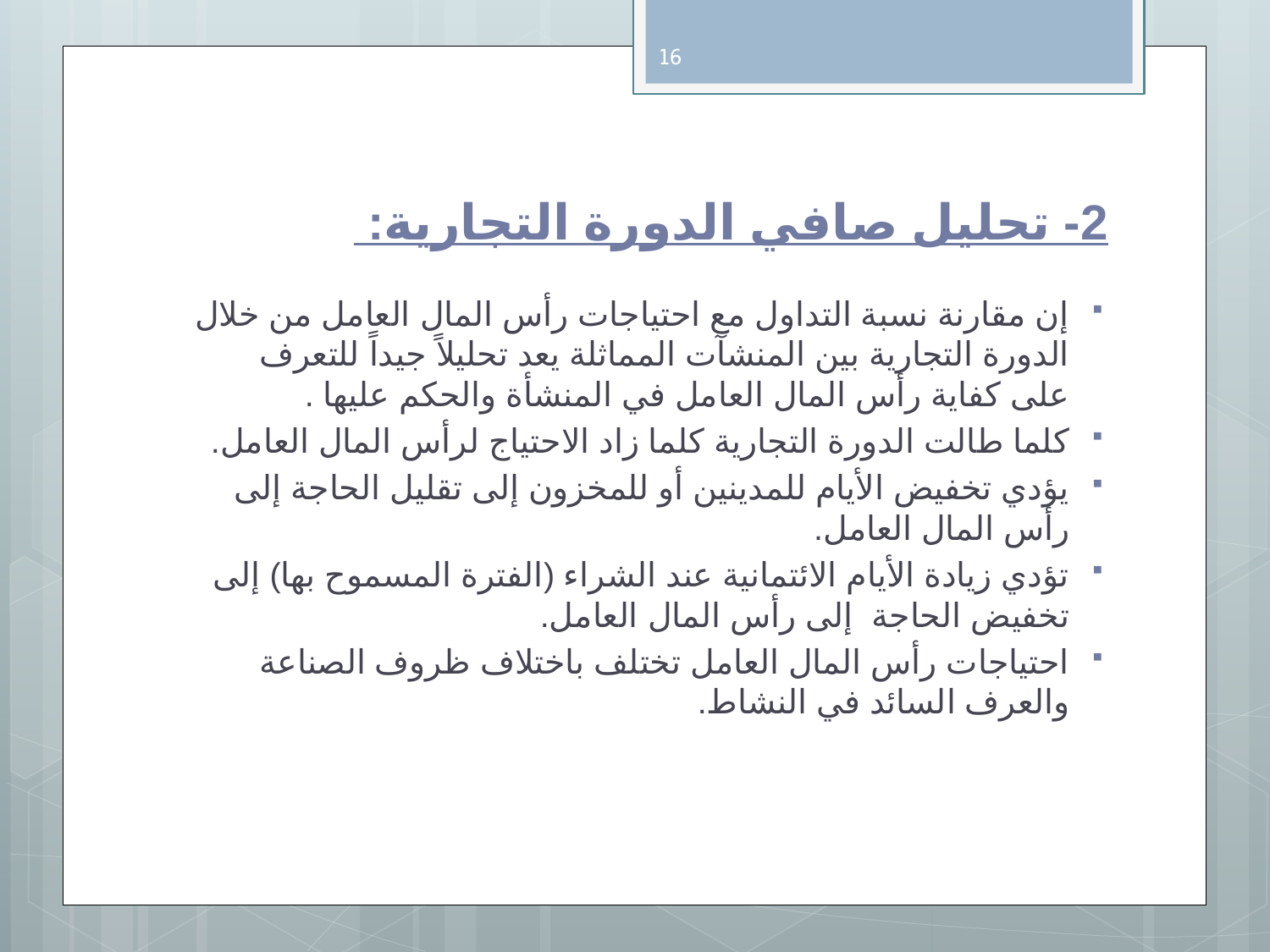

16
# 2- تحليل صافي الدورة التجارية:
إن مقارنة نسبة التداول مع احتياجات رأس المال العامل من خلال الدورة التجارية بين المنشآت المماثلة يعد تحليلاً جيداً للتعرف على كفاية رأس المال العامل في المنشأة والحكم عليها .
كلما طالت الدورة التجارية كلما زاد الاحتياج لرأس المال العامل.
يؤدي تخفيض الأيام للمدينين أو للمخزون إلى تقليل الحاجة إلى رأس المال العامل.
تؤدي زيادة الأيام الائتمانية عند الشراء (الفترة المسموح بها) إلى تخفيض الحاجة  إلى رأس المال العامل.
احتياجات رأس المال العامل تختلف باختلاف ظروف الصناعة والعرف السائد في النشاط.